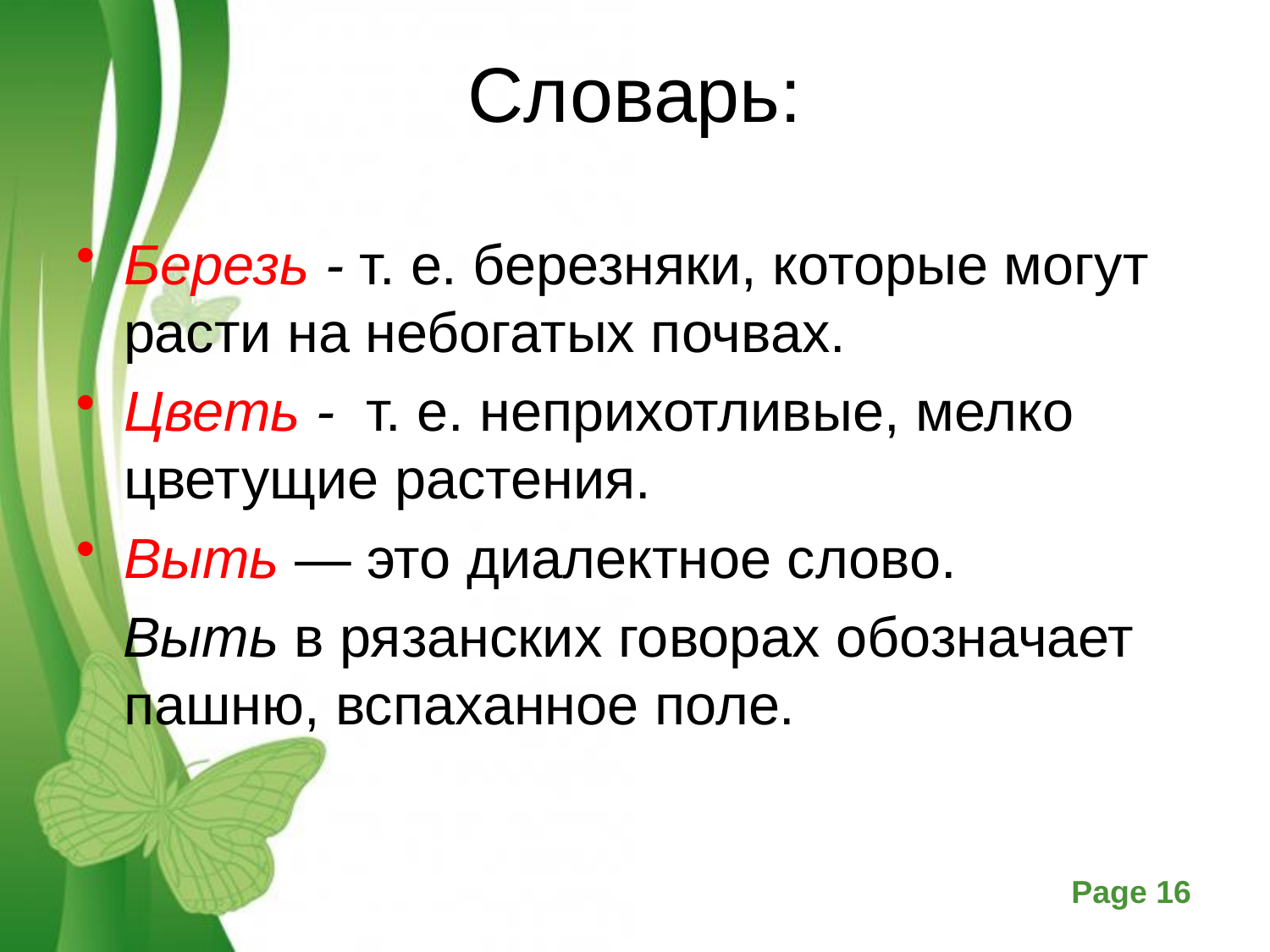

# Словарь:
Березь - т. е. березняки, которые могут расти на небогатых почвах.
Цветь -  т. е. неприхотливые, мелко цветущие растения.
Выть — это диалектное слово.
   Выть в рязанских говорах обозначает пашню, вспаханное поле.